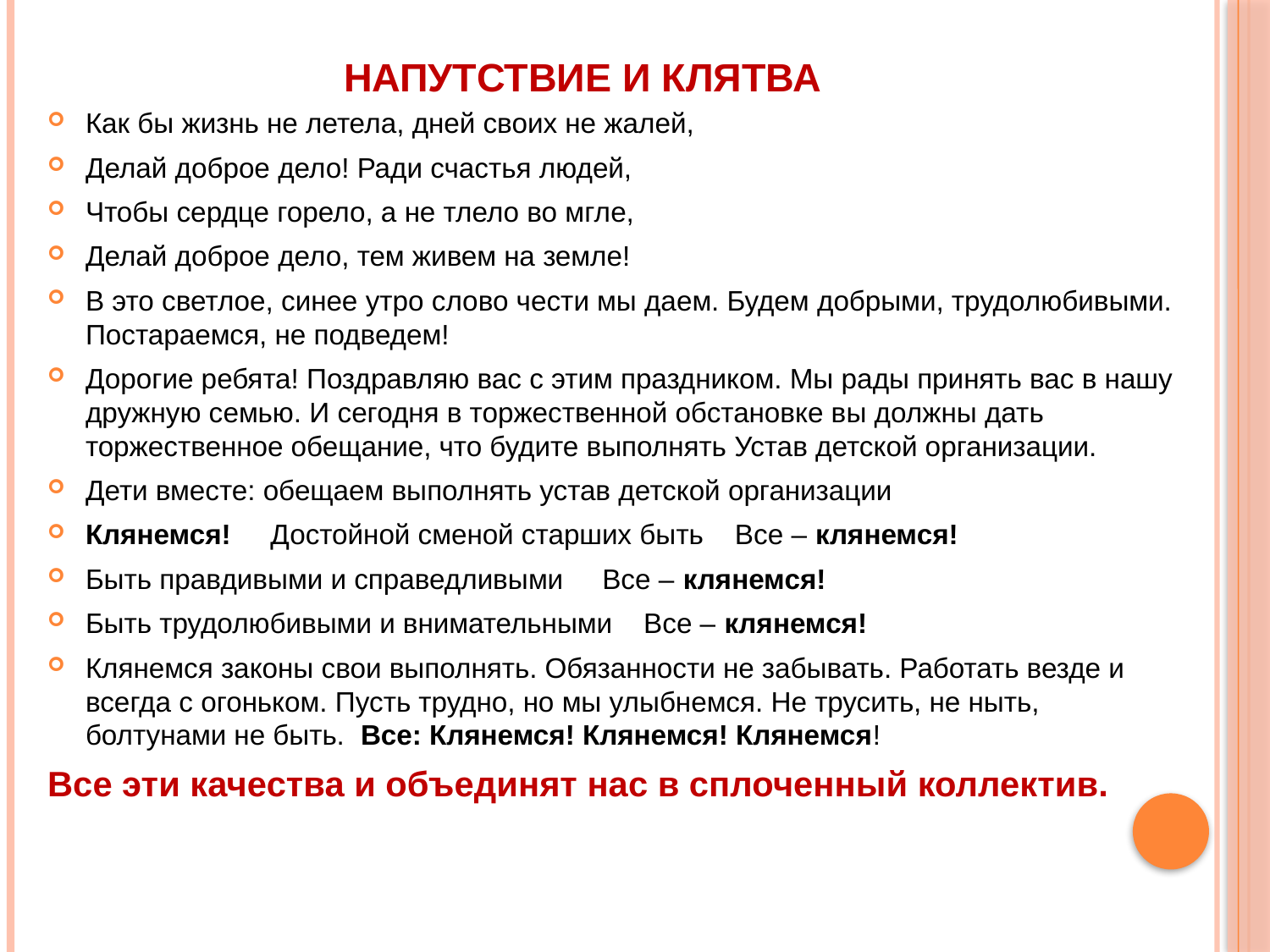

# Напутствие и клятва
Как бы жизнь не летела, дней своих не жалей,
Делай доброе дело! Ради счастья людей,
Чтобы сердце горело, а не тлело во мгле,
Делай доброе дело, тем живем на земле!
В это светлое, синее утро слово чести мы даем. Будем добрыми, трудолюбивыми. Постараемся, не подведем!
Дорогие ребята! Поздравляю вас с этим праздником. Мы рады принять вас в нашу дружную семью. И сегодня в торжественной обстановке вы должны дать торжественное обещание, что будите выполнять Устав детской организации.
Дети вместе: обещаем выполнять устав детской организации
Клянемся!     Достойной сменой старших быть    Все – клянемся!
Быть правдивыми и справедливыми     Все – клянемся!
Быть трудолюбивыми и внимательными    Все – клянемся!
Клянемся законы свои выполнять. Обязанности не забывать. Работать везде и всегда с огоньком. Пусть трудно, но мы улыбнемся. Не трусить, не ныть, болтунами не быть.  Все: Клянемся! Клянемся! Клянемся!
Все эти качества и объединят нас в сплоченный коллектив.